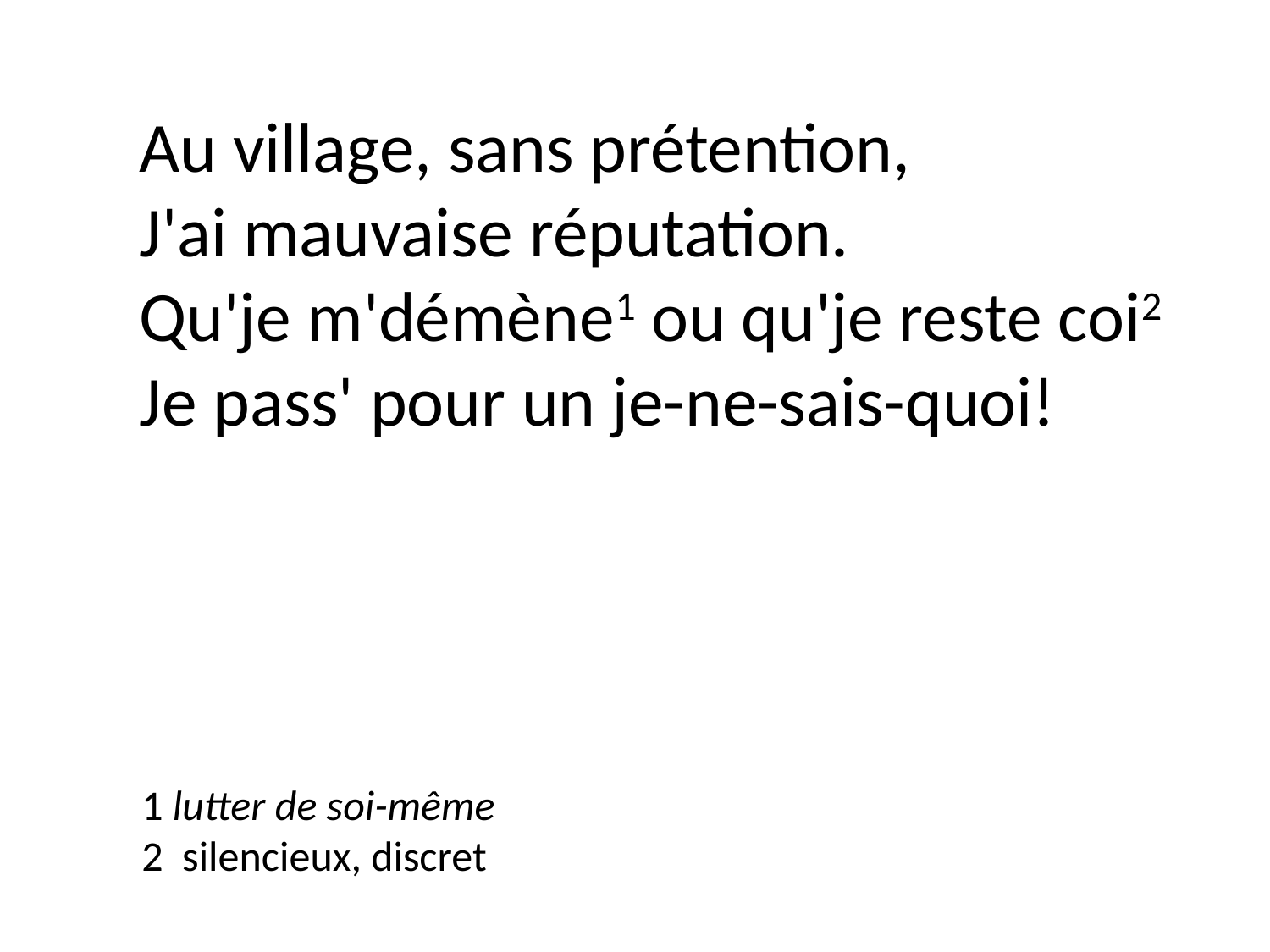

Au village, sans prétention,
J'ai mauvaise réputation.
Qu'je m'démène1 ou qu'je reste coi2
Je pass' pour un je-ne-sais-quoi!
1 lutter de soi-même
2  silencieux, discret